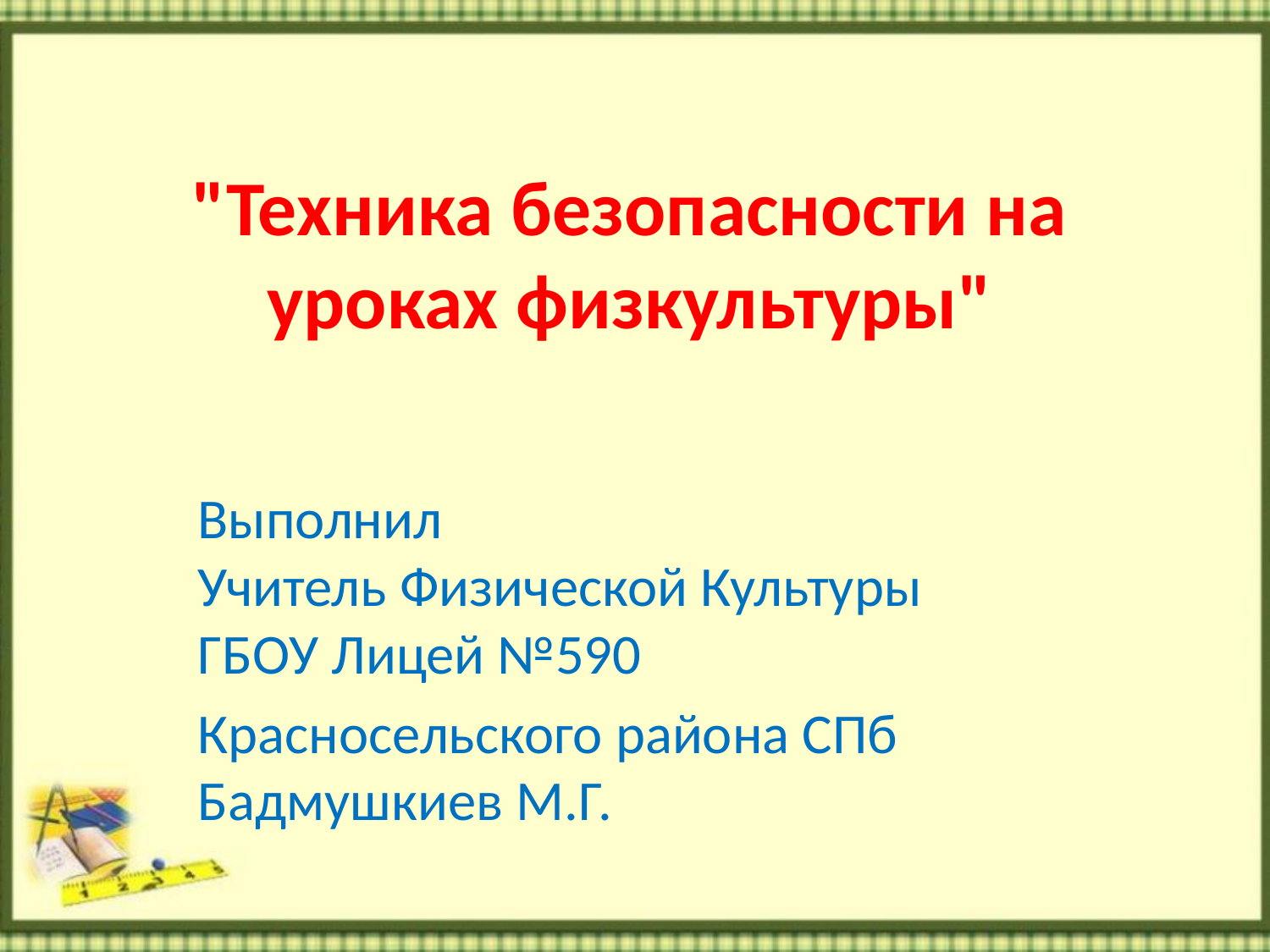

# "Техника безопасности на уроках физкультуры"
Выполнил
Учитель Физической Культуры
ГБОУ Лицей №590
Красносельского района СПб
Бадмушкиев М.Г.